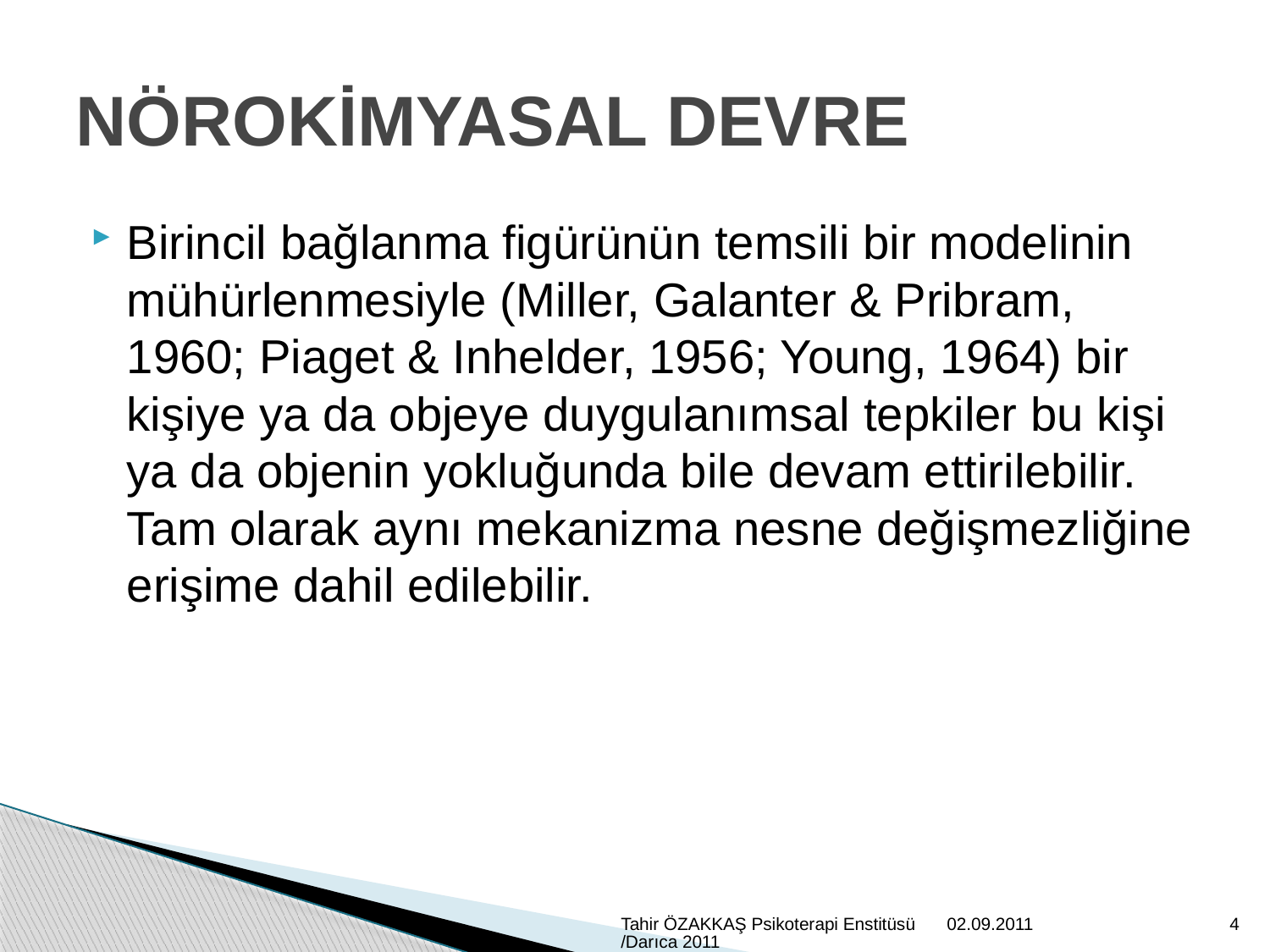

# NÖROKİMYASAL DEVRE
Birincil bağlanma figürünün temsili bir modelinin mühürlenmesiyle (Miller, Galanter & Pribram, 1960; Piaget & Inhelder, 1956; Young, 1964) bir kişiye ya da objeye duygulanımsal tepkiler bu kişi ya da objenin yokluğunda bile devam ettirilebilir. Tam olarak aynı mekanizma nesne değişmezliğine erişime dahil edilebilir.
Tahir ÖZAKKAŞ Psikoterapi Enstitüsü /Darıca 2011
02.09.2011
4